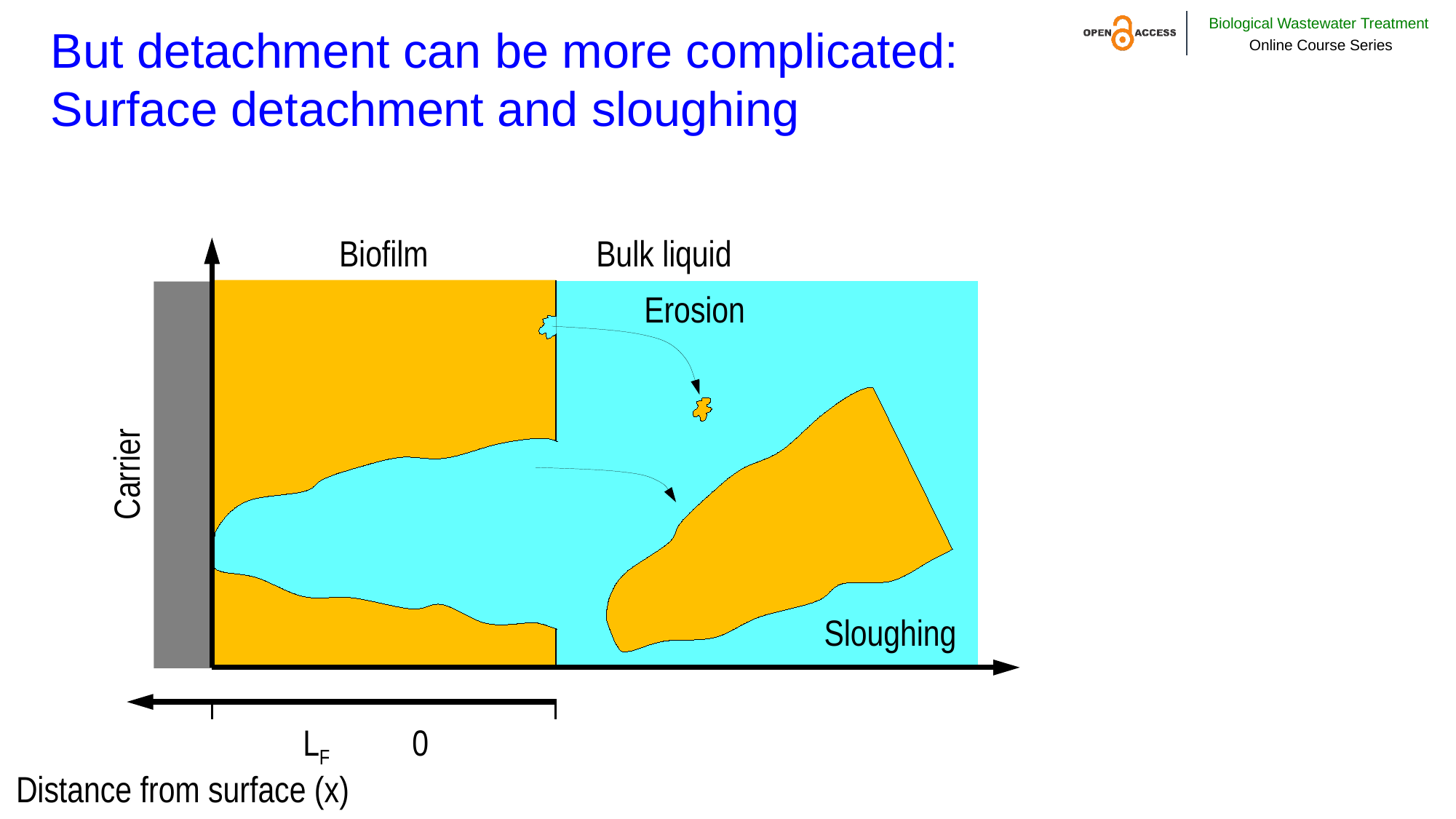

# But detachment can be more complicated: Surface detachment and sloughing
Biofilm
Bulk liquid

Erosion

Carrier

Sloughing
	LF	0
Distance from surface (x)